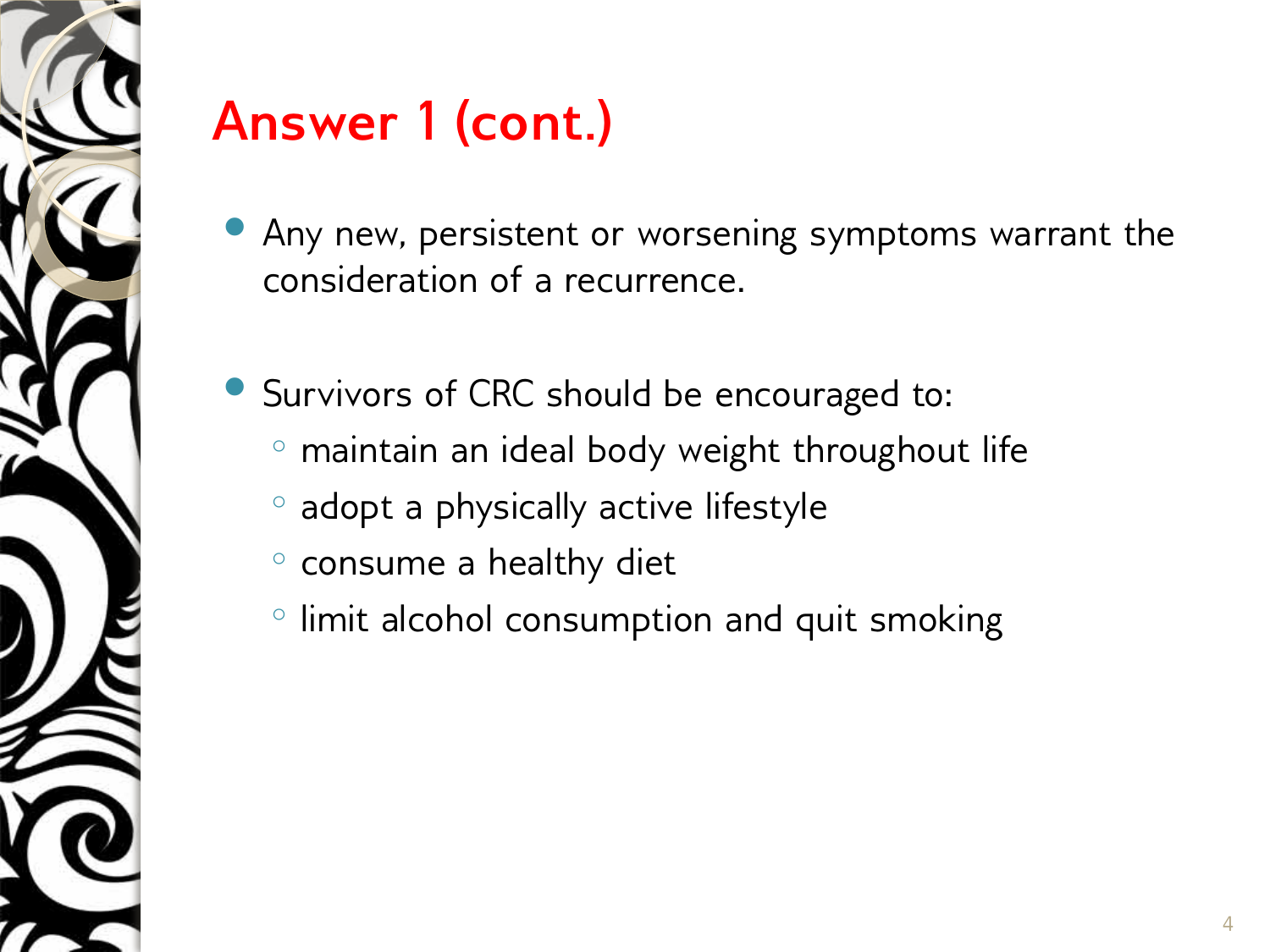

# Answer 1 (cont.)
Any new, persistent or worsening symptoms warrant the consideration of a recurrence.

Survivors of CRC should be encouraged to:
maintain an ideal body weight throughout life
adopt a physically active lifestyle
consume a healthy diet
limit alcohol consumption and quit smoking

4